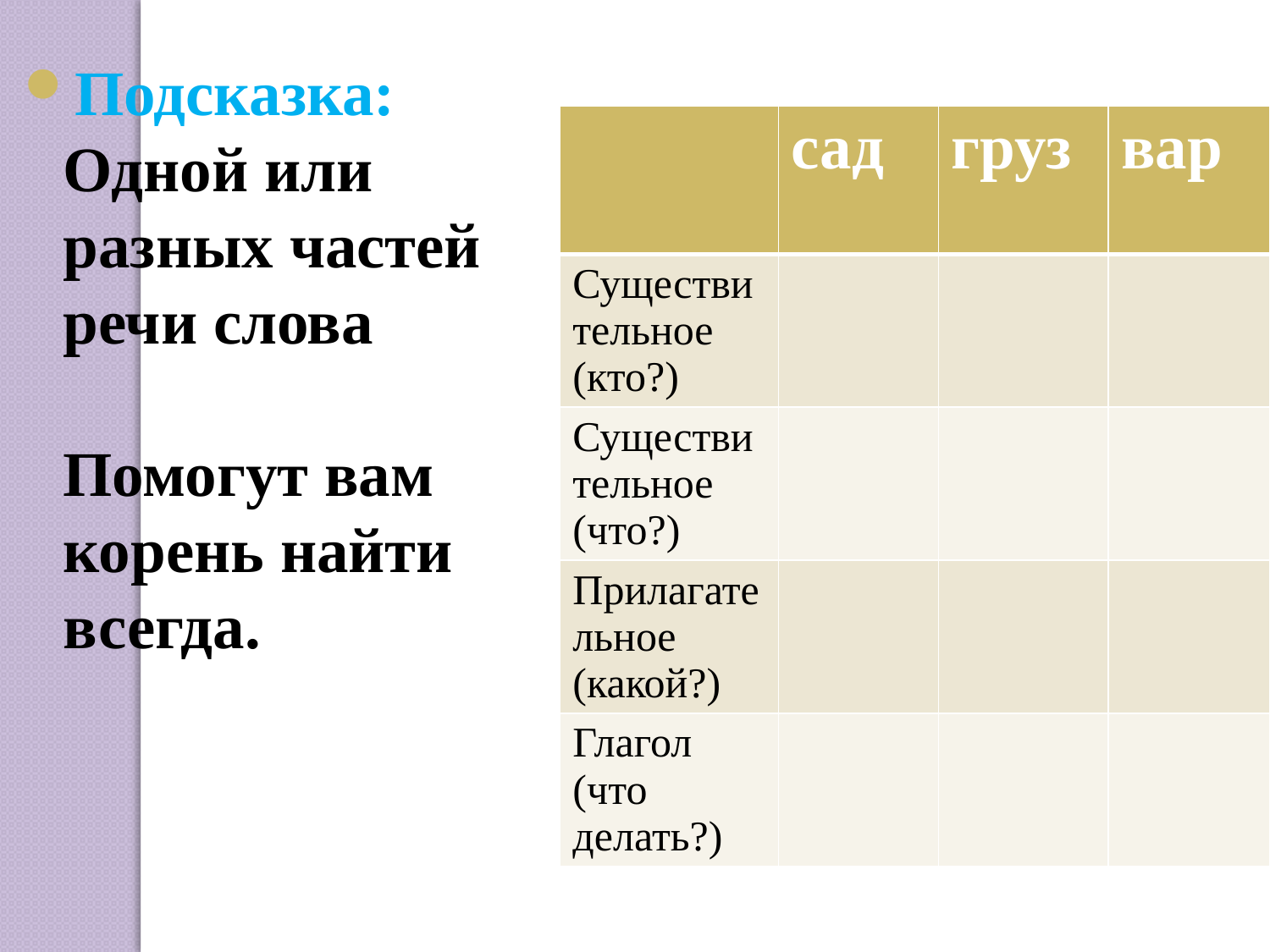

Подсказка: Одной или разных частей речи слова                            Помогут вам корень найти всегда.
|  | сад | груз | вар |
| --- | --- | --- | --- |
| Существительное (кто?) |  |  |  |
| Существительное (что?) |  |  |  |
| Прилагательное (какой?) |  |  |  |
| Глагол (что делать?) |  |  |  |